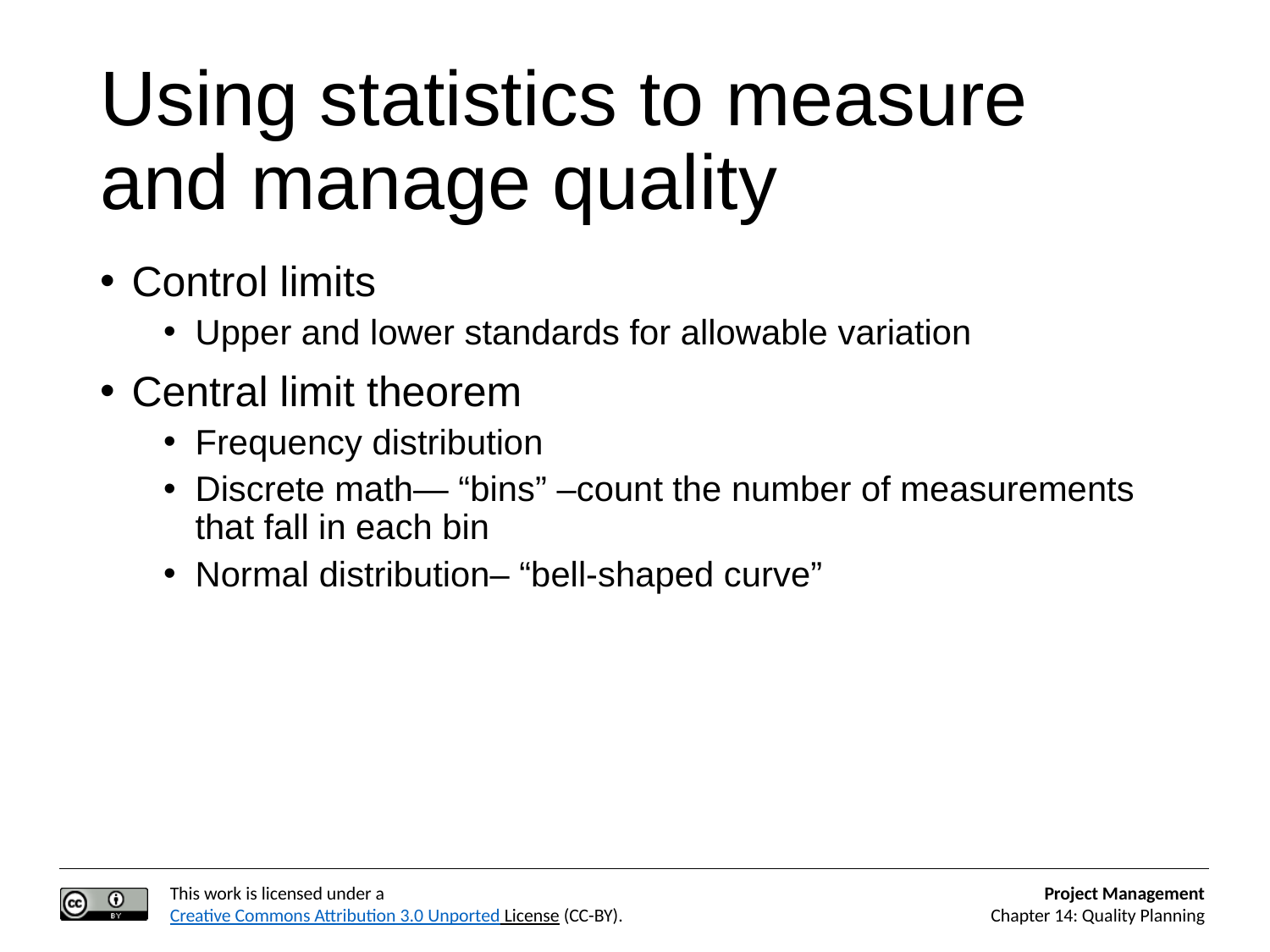

# Using statistics to measure and manage quality
Control limits
Upper and lower standards for allowable variation
Central limit theorem
Frequency distribution
Discrete math— “bins” –count the number of measurements that fall in each bin
Normal distribution– “bell-shaped curve”